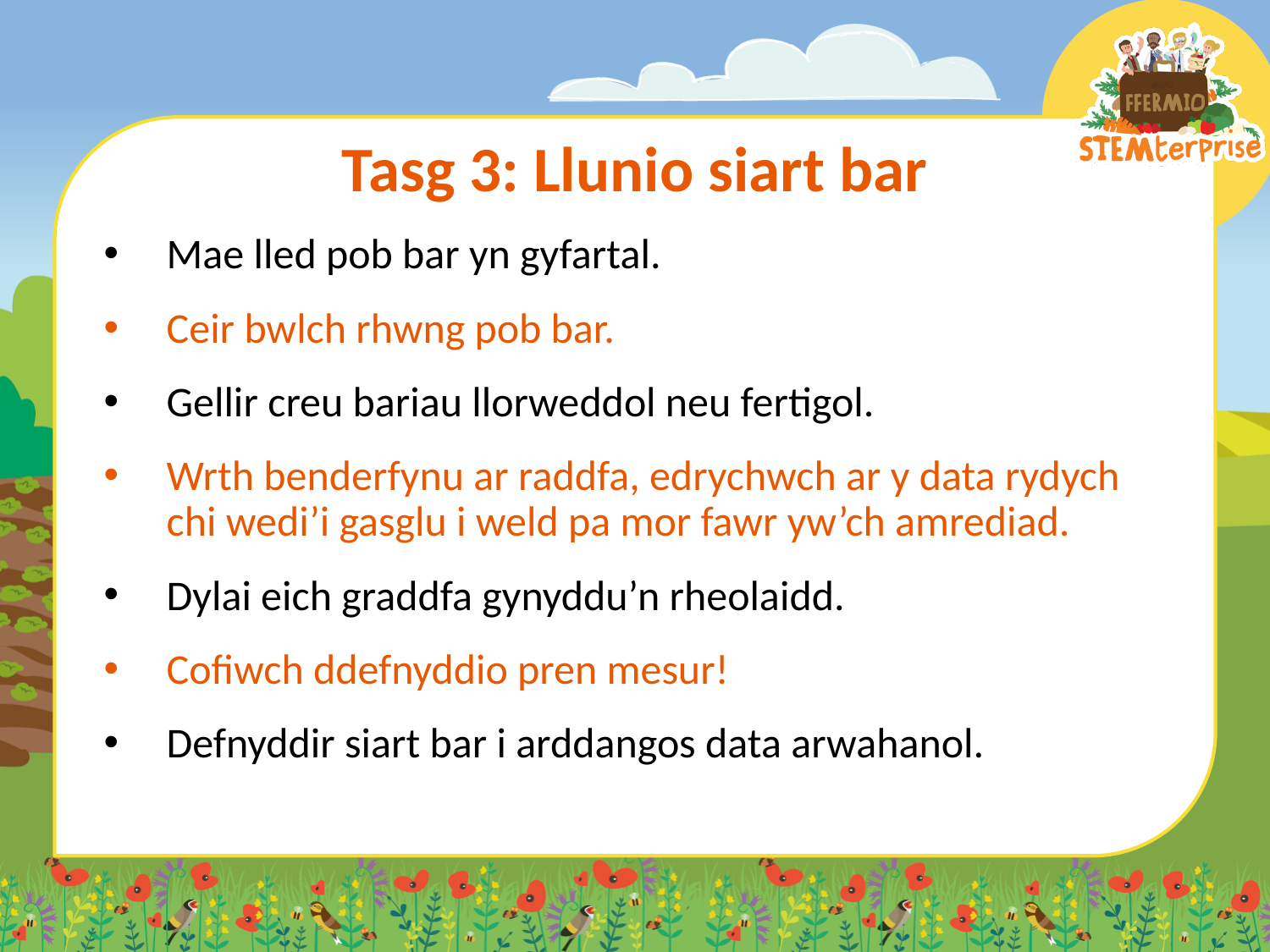

# Tasg 3: Llunio siart bar
Mae lled pob bar yn gyfartal.
Ceir bwlch rhwng pob bar.
Gellir creu bariau llorweddol neu fertigol.
Wrth benderfynu ar raddfa, edrychwch ar y data rydych chi wedi’i gasglu i weld pa mor fawr yw’ch amrediad.
Dylai eich graddfa gynyddu’n rheolaidd.
Cofiwch ddefnyddio pren mesur!
Defnyddir siart bar i arddangos data arwahanol.